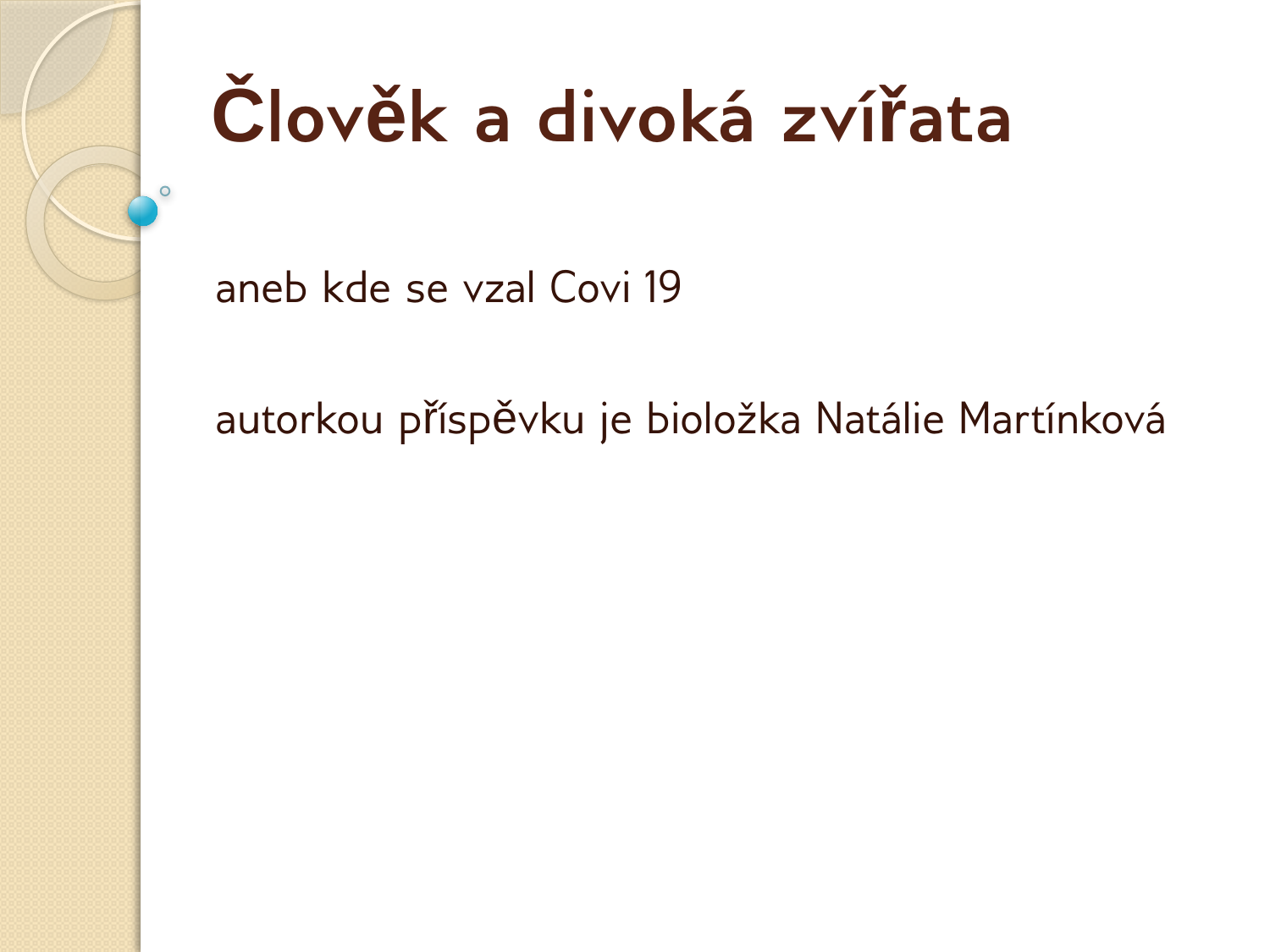

# Člověk a divoká zvířata
aneb kde se vzal Covi 19

autorkou příspěvku je bioložka Natálie Martínková